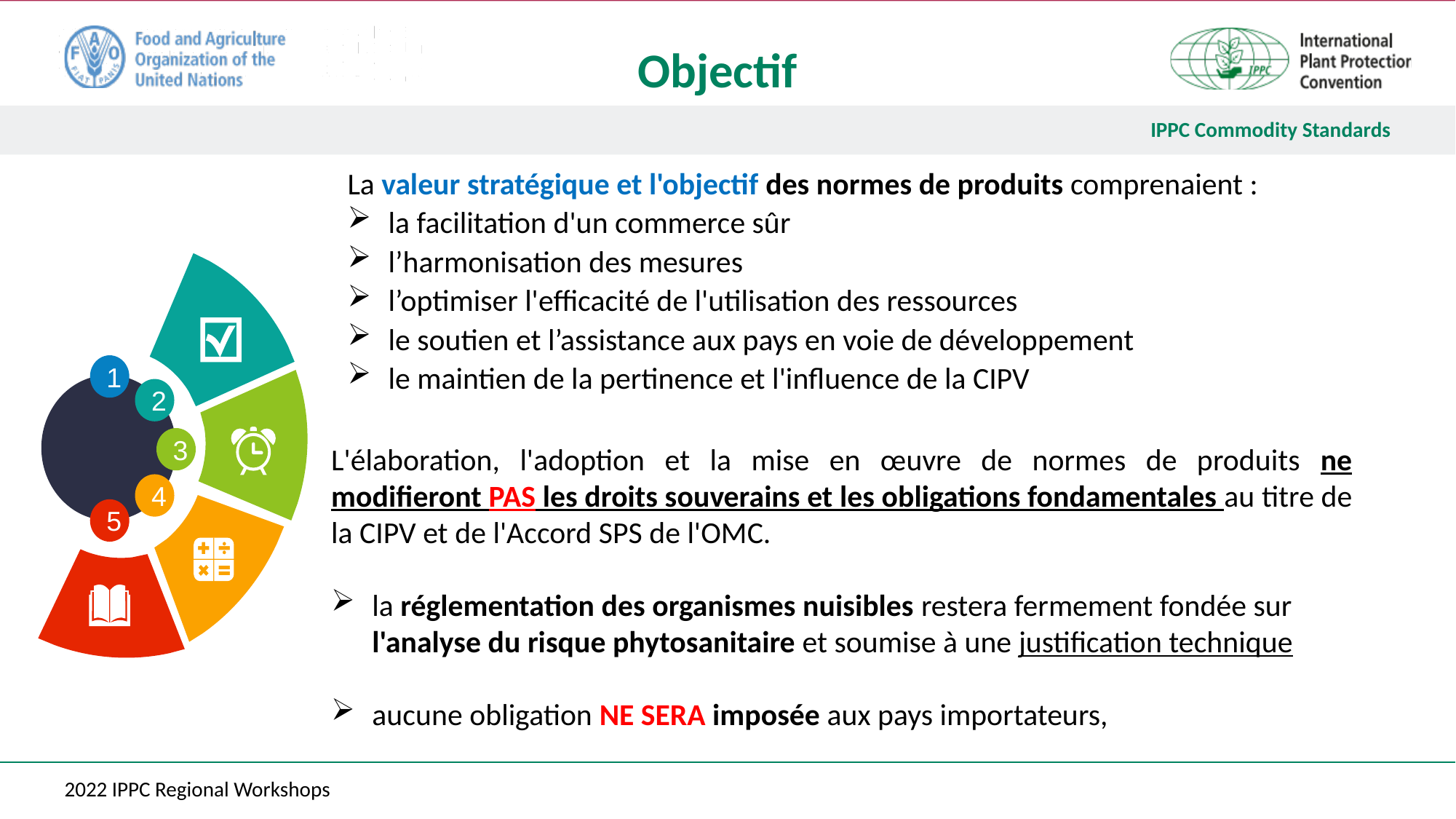

# Objectif
La valeur stratégique et l'objectif des normes de produits comprenaient :
la facilitation d'un commerce sûr
l’harmonisation des mesures
l’optimiser l'efficacité de l'utilisation des ressources
le soutien et l’assistance aux pays en voie de développement
le maintien de la pertinence et l'influence de la CIPV

1

2

3
4
5

L'élaboration, l'adoption et la mise en œuvre de normes de produits ne modifieront PAS les droits souverains et les obligations fondamentales au titre de la CIPV et de l'Accord SPS de l'OMC.

la réglementation des organismes nuisibles restera fermement fondée sur l'analyse du risque phytosanitaire et soumise à une justification technique

aucune obligation NE SERA imposée aux pays importateurs,